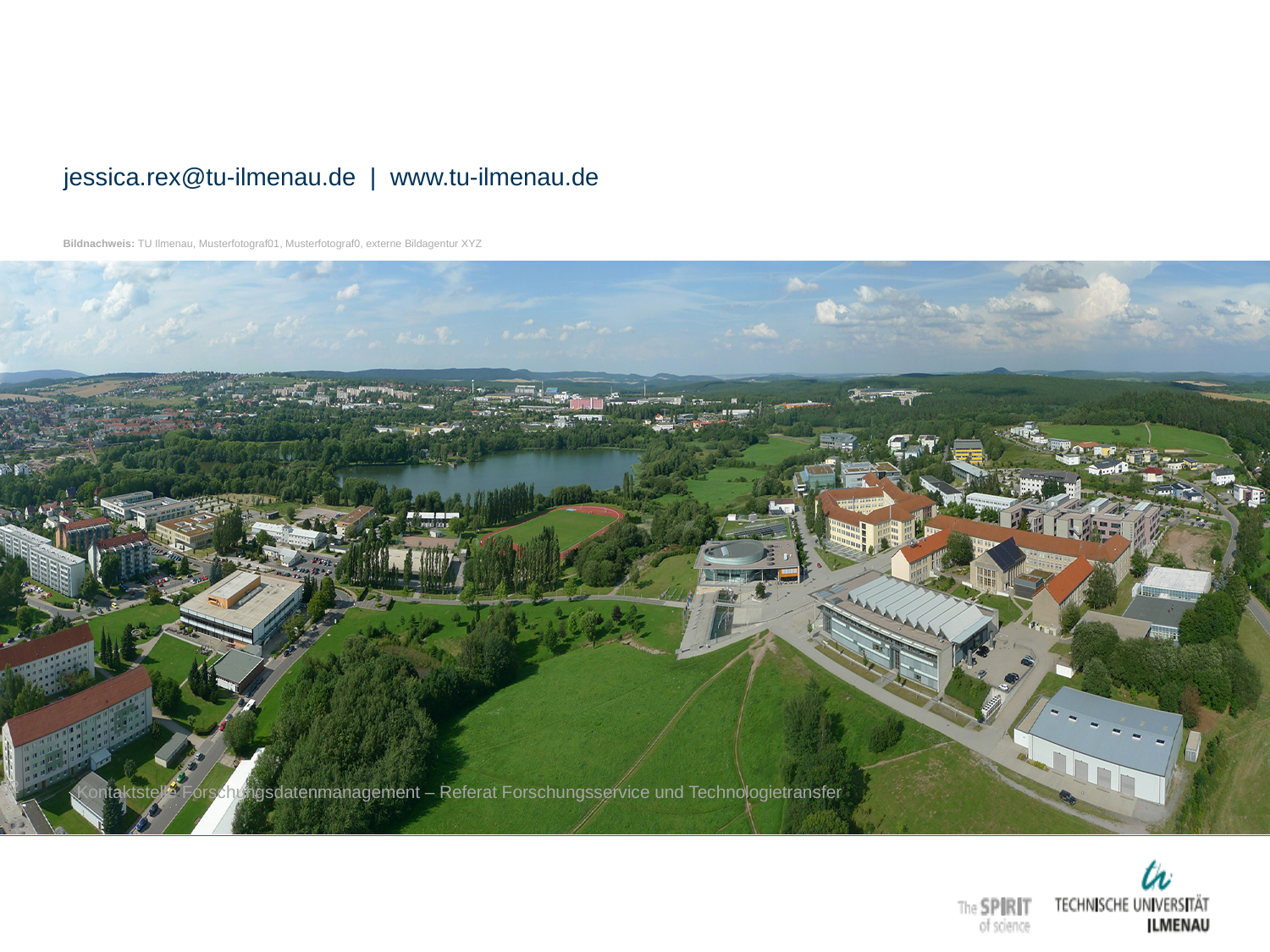

#
52
Kontaktstelle Forschungsdatenmanagement – Referat Forschungsservice und Technologietransfer